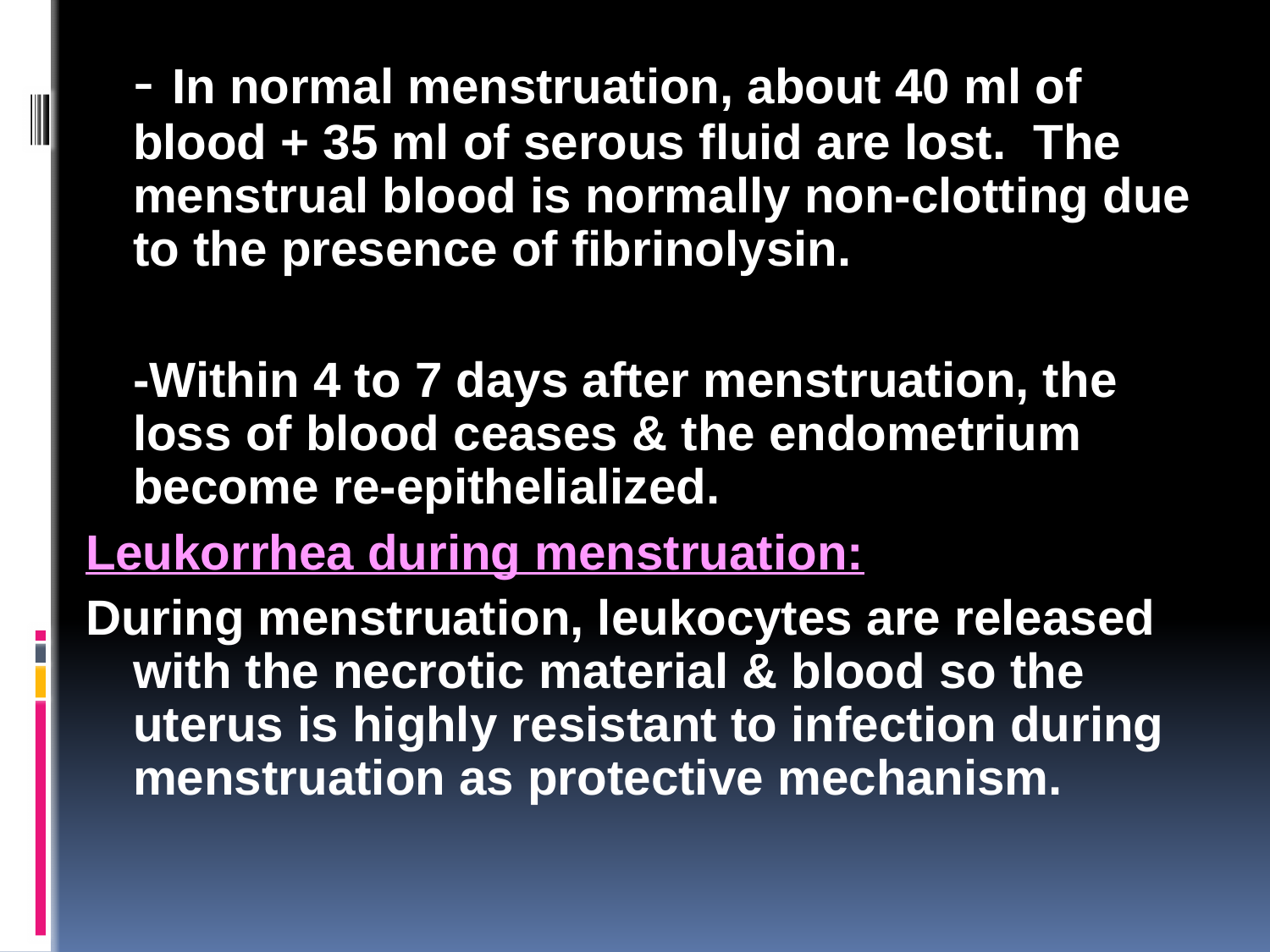

- In normal menstruation, about 40 ml of blood + 35 ml of serous fluid are lost.  The menstrual blood is normally non-clotting due to the presence of fibrinolysin.

	-Within 4 to 7 days after menstruation, the loss of blood ceases & the endometrium become re-epithelialized.
Leukorrhea during menstruation:
During menstruation, leukocytes are released with the necrotic material & blood so the uterus is highly resistant to infection during menstruation as protective mechanism.